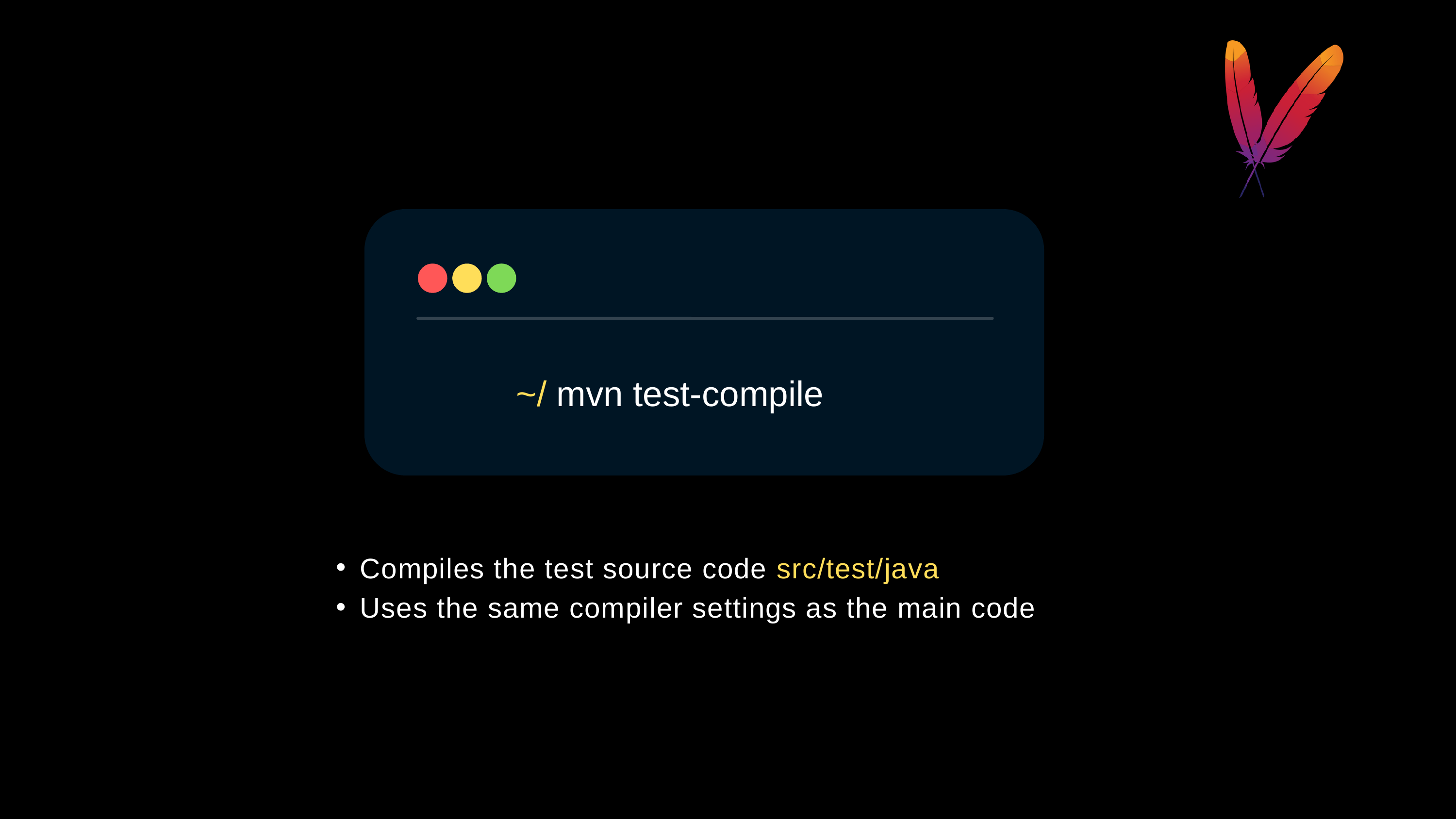

~/ mvn test-compile
Compiles the test source code src/test/java
Uses the same compiler settings as the main code